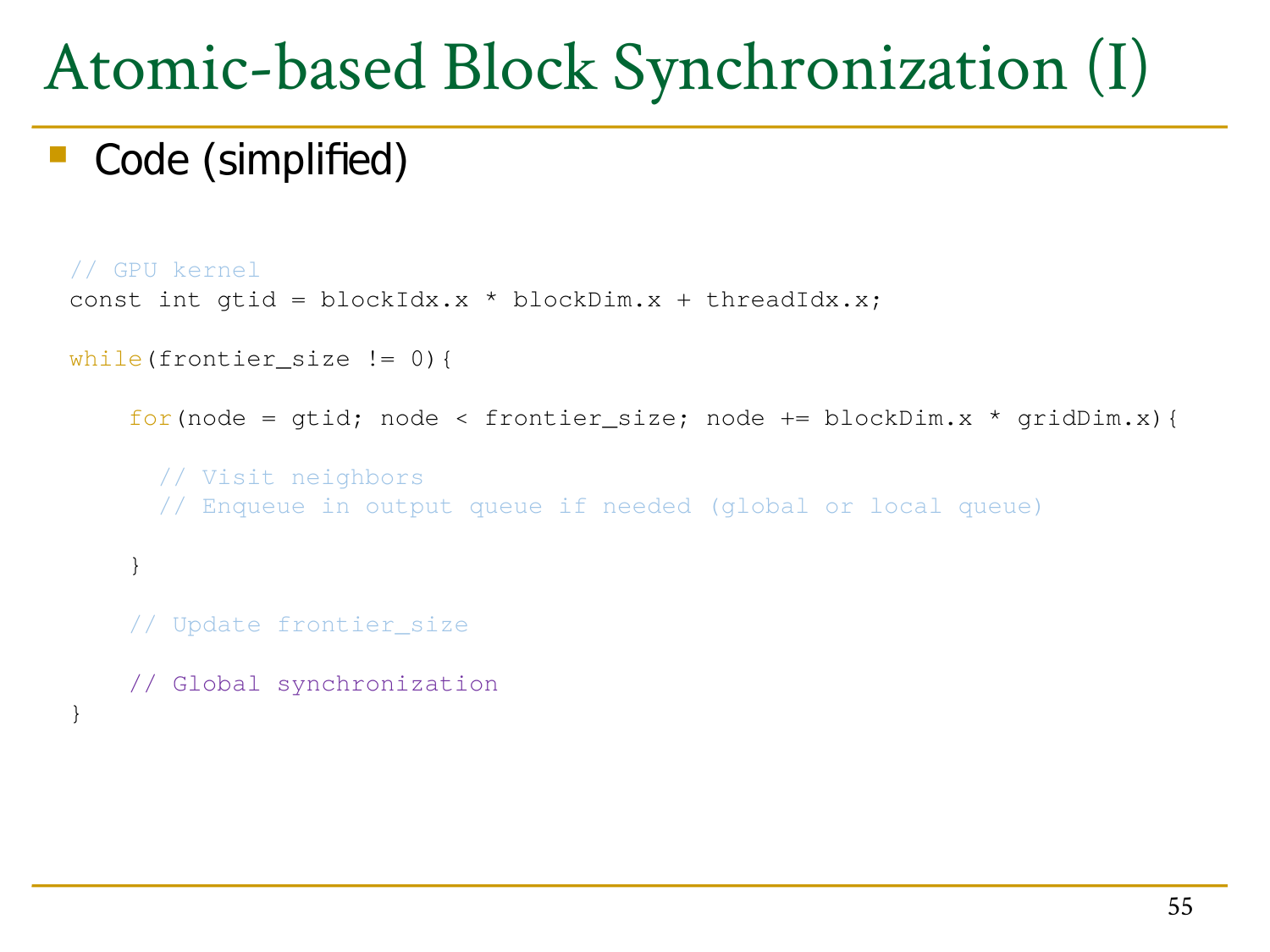

# Atomic-based Block Synchronization (I)
Code (simplified)
 // GPU kernel
 const int gtid = blockIdx.x * blockDim.x + threadIdx.x;

 while(frontier_size != 0){

     for(node = gtid; node < frontier_size; node += blockDim.x * gridDim.x){

       // Visit neighbors
       // Enqueue in output queue if needed (global or local queue)

     }

     // Update frontier_size

     // Global synchronization
 }

55